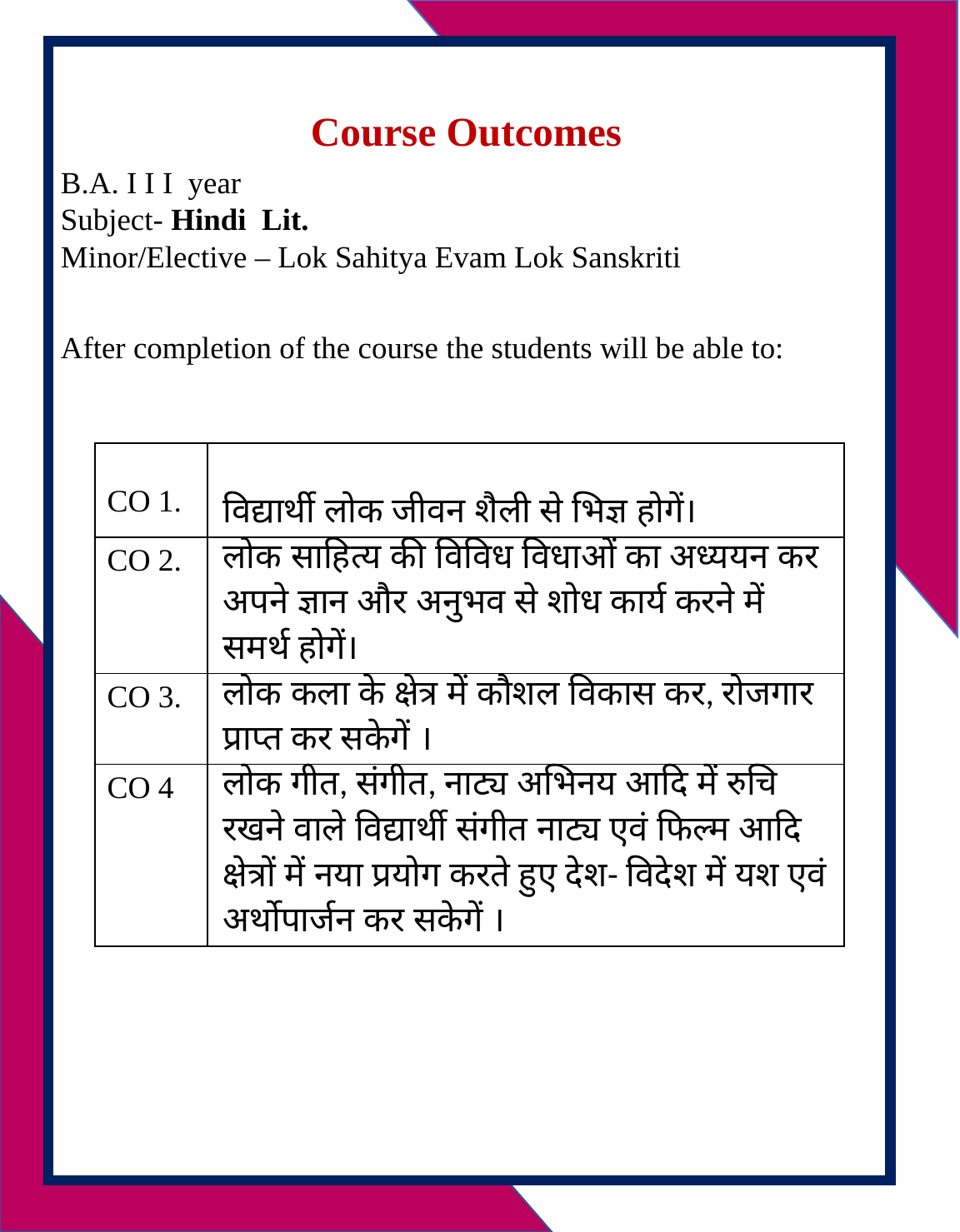

Course Outcomes
B.A. I I I  year
Subject- Hindi  Lit.
Minor/Elective – Lok Sahitya Evam Lok Sanskriti

After completion of the course the students will be able to:

| CO 1. | विद्यार्थी लोक जीवन शैली से भिज्ञ होगें। |
| --- | --- |
| CO 2. | लोक साहित्य की विविध विधाओं का अध्ययन कर अपने ज्ञान और अनुभव से शोध कार्य करने में समर्थ होगें। |
| CO 3. | लोक कला के क्षेत्र में कौशल विकास कर, रोजगार प्राप्त कर सकेगें । |
| CO 4 | लोक गीत, संगीत, नाट्य अभिनय आदि में रुचि रखने वाले विद्यार्थी संगीत नाट्य एवं फिल्म आदि क्षेत्रों में नया प्रयोग करते हुए देश- विदेश में यश एवं अर्थोपार्जन कर सकेगें । |